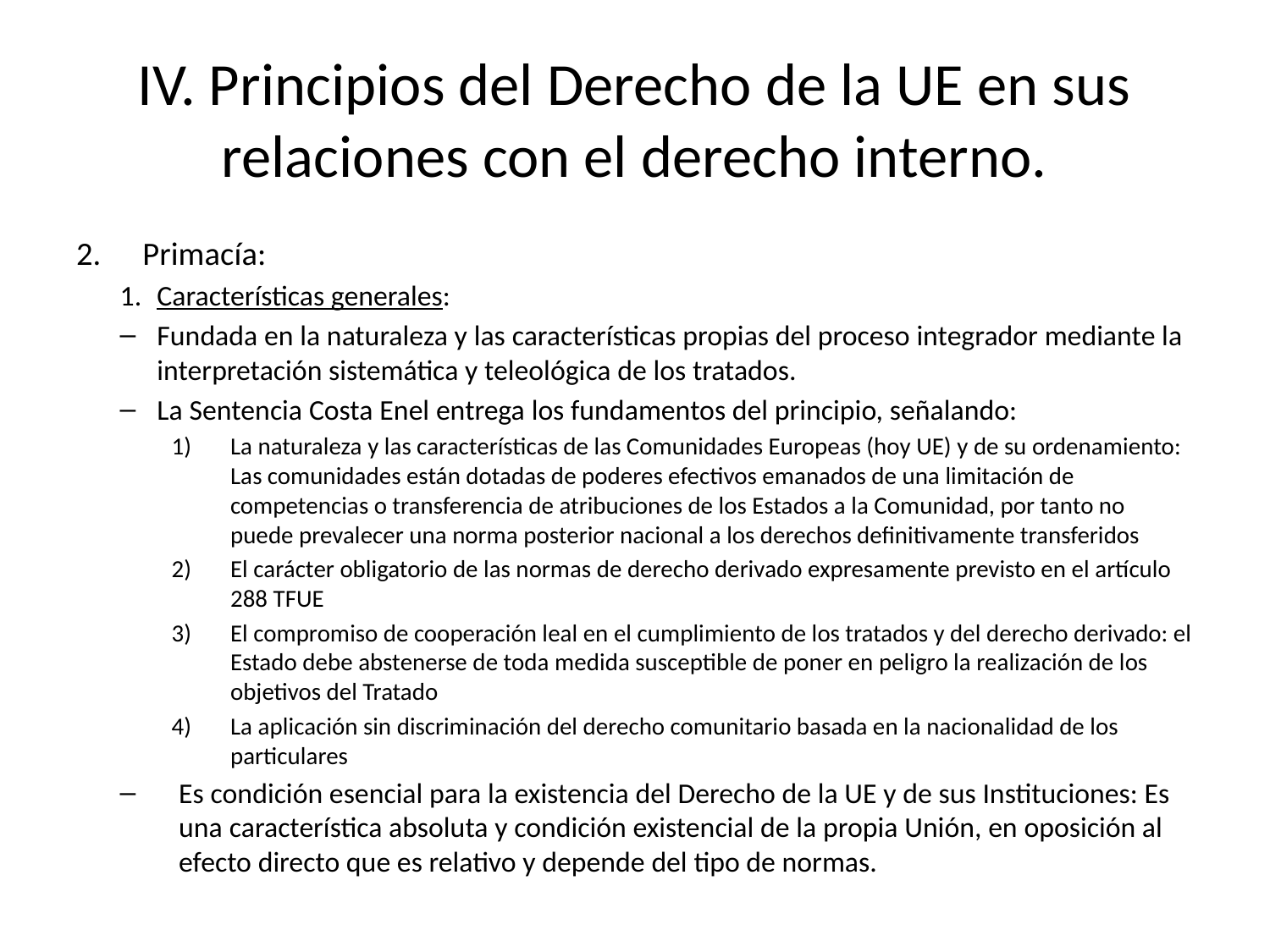

# IV. Principios del Derecho de la UE en sus relaciones con el derecho interno.
Primacía:
Características generales:
Fundada en la naturaleza y las características propias del proceso integrador mediante la interpretación sistemática y teleológica de los tratados.
La Sentencia Costa Enel entrega los fundamentos del principio, señalando:
La naturaleza y las características de las Comunidades Europeas (hoy UE) y de su ordenamiento: Las comunidades están dotadas de poderes efectivos emanados de una limitación de competencias o transferencia de atribuciones de los Estados a la Comunidad, por tanto no puede prevalecer una norma posterior nacional a los derechos definitivamente transferidos
El carácter obligatorio de las normas de derecho derivado expresamente previsto en el artículo 288 TFUE
El compromiso de cooperación leal en el cumplimiento de los tratados y del derecho derivado: el Estado debe abstenerse de toda medida susceptible de poner en peligro la realización de los objetivos del Tratado
La aplicación sin discriminación del derecho comunitario basada en la nacionalidad de los particulares
Es condición esencial para la existencia del Derecho de la UE y de sus Instituciones: Es una característica absoluta y condición existencial de la propia Unión, en oposición al efecto directo que es relativo y depende del tipo de normas.